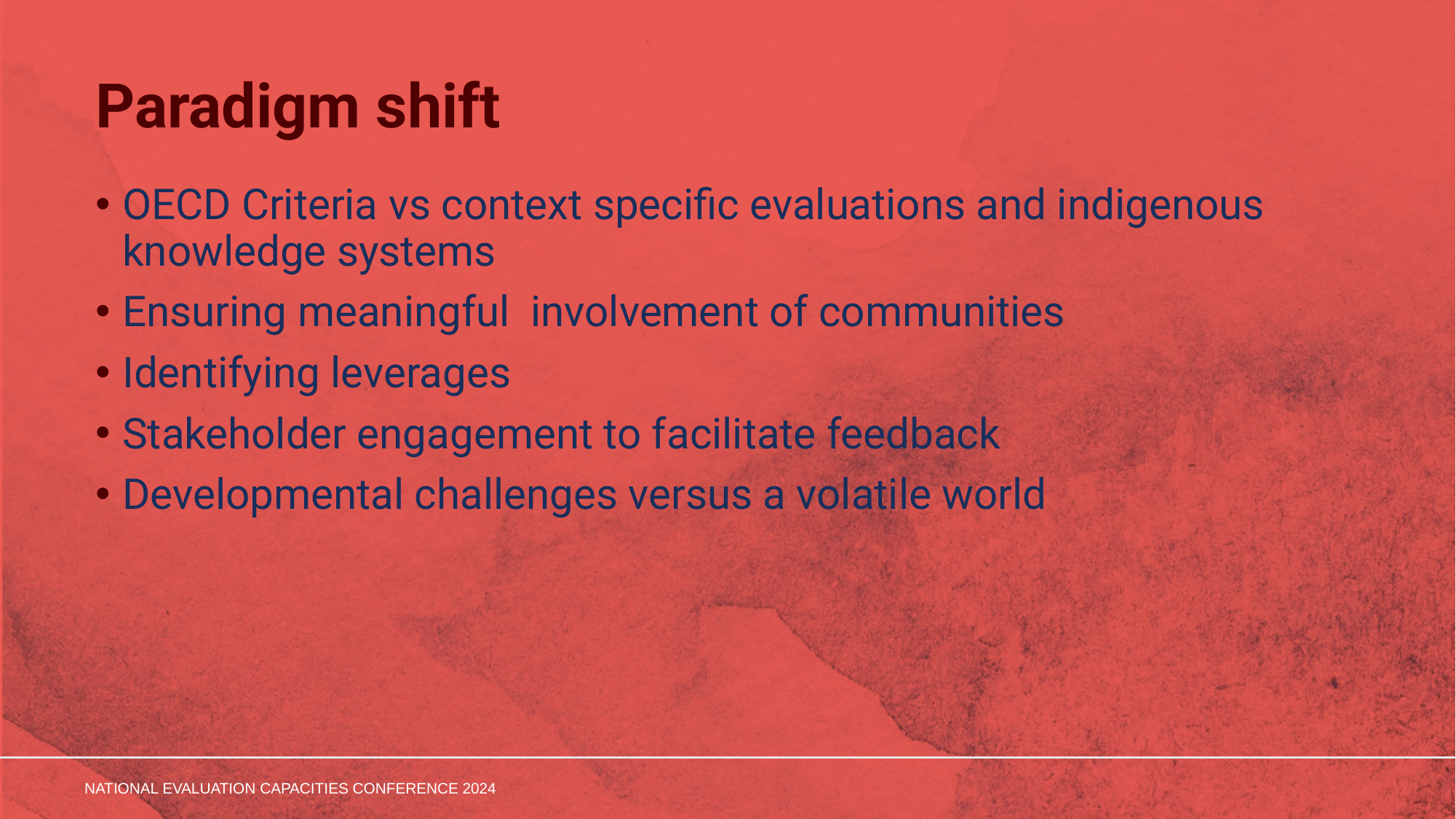

# Paradigm shift
OECD Criteria vs context specific evaluations and indigenous knowledge systems
Ensuring meaningful  involvement of communities
Identifying leverages
Stakeholder engagement to facilitate feedback
Developmental challenges versus a volatile world